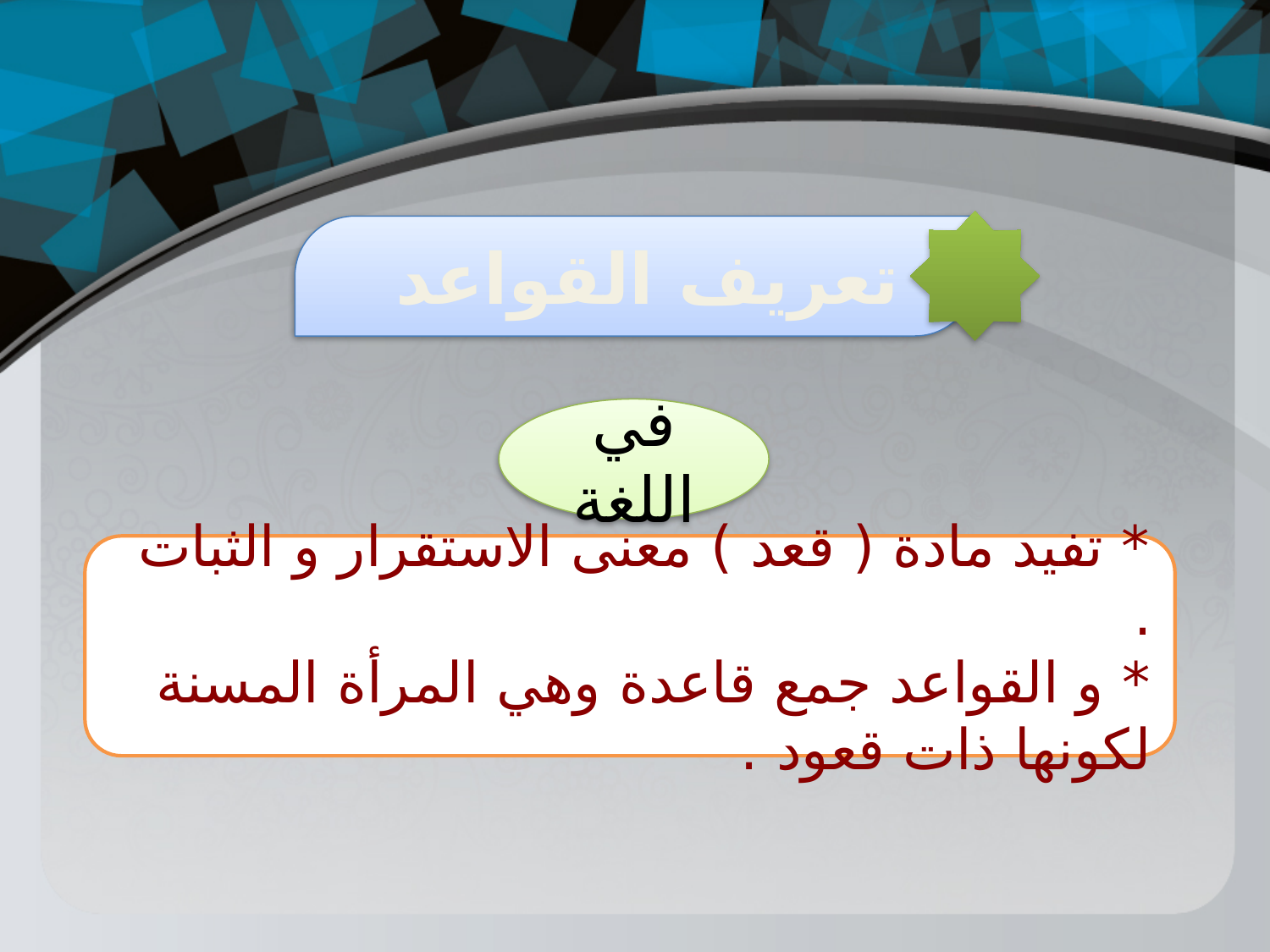

تعريف القواعد
في اللغة
* تفيد مادة ( قعد ) معنى الاستقرار و الثبات  .
* و القواعد جمع قاعدة وهي المرأة المسنة لكونها ذات قعود .